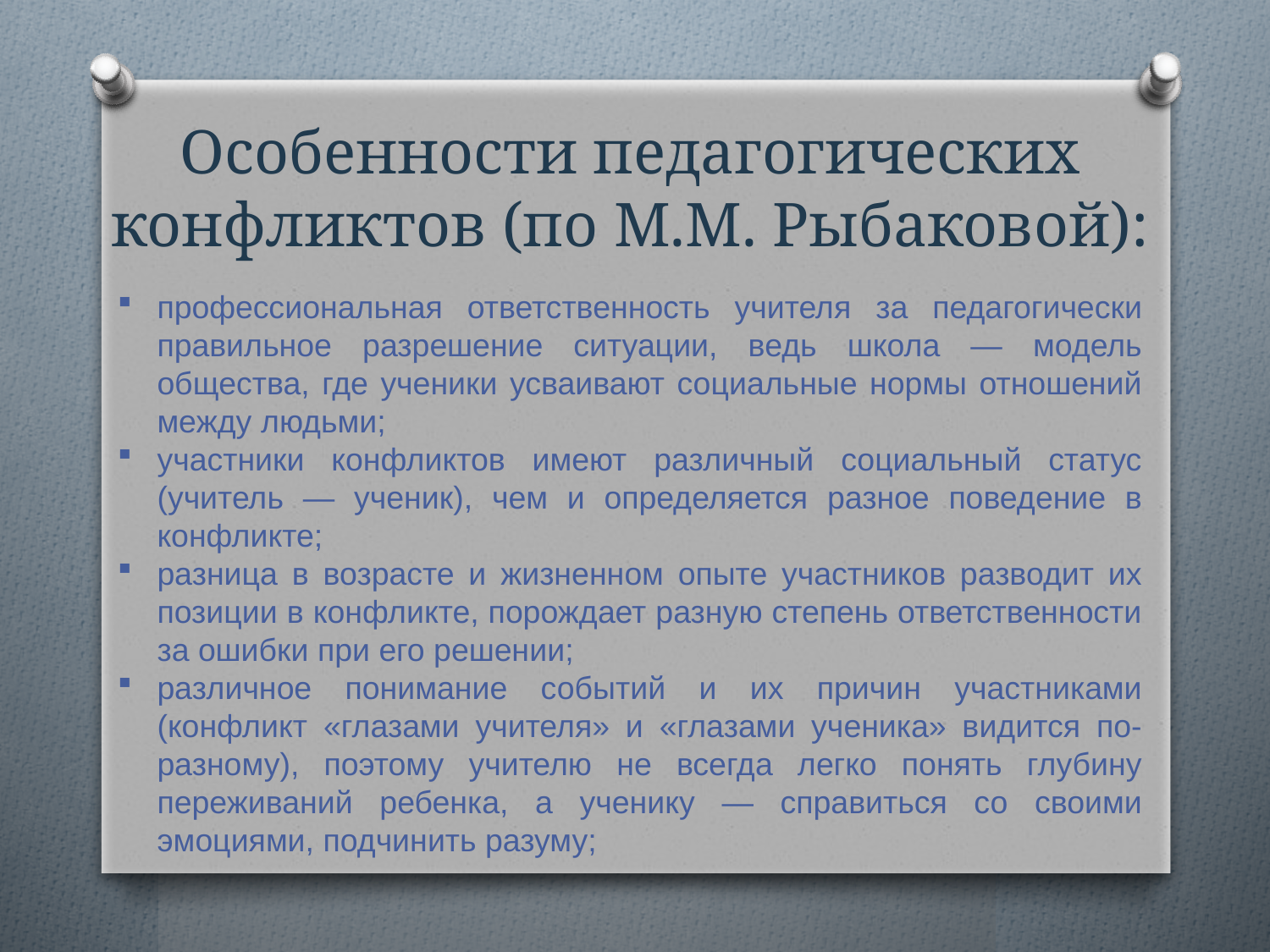

# Особенности педагогических конфликтов (по М.М. Рыбаковой):
профессиональная ответственность учителя за педагогически правильное разрешение ситуации, ведь школа — модель общества, где ученики усваивают социальные нормы отношений между людьми;
участники конфликтов имеют различный социальный статус (учитель — ученик), чем и определяется разное поведение в конфликте;
разница в возрасте и жизненном опыте участников разводит их позиции в конфликте, порождает разную степень ответственности за ошибки при его решении;
различное понимание событий и их причин участниками (конфликт «глазами учителя» и «глазами ученика» видится по-разному), поэтому учителю не всегда легко понять глубину переживаний ребенка, а ученику — справиться со своими эмоциями, подчинить разуму;